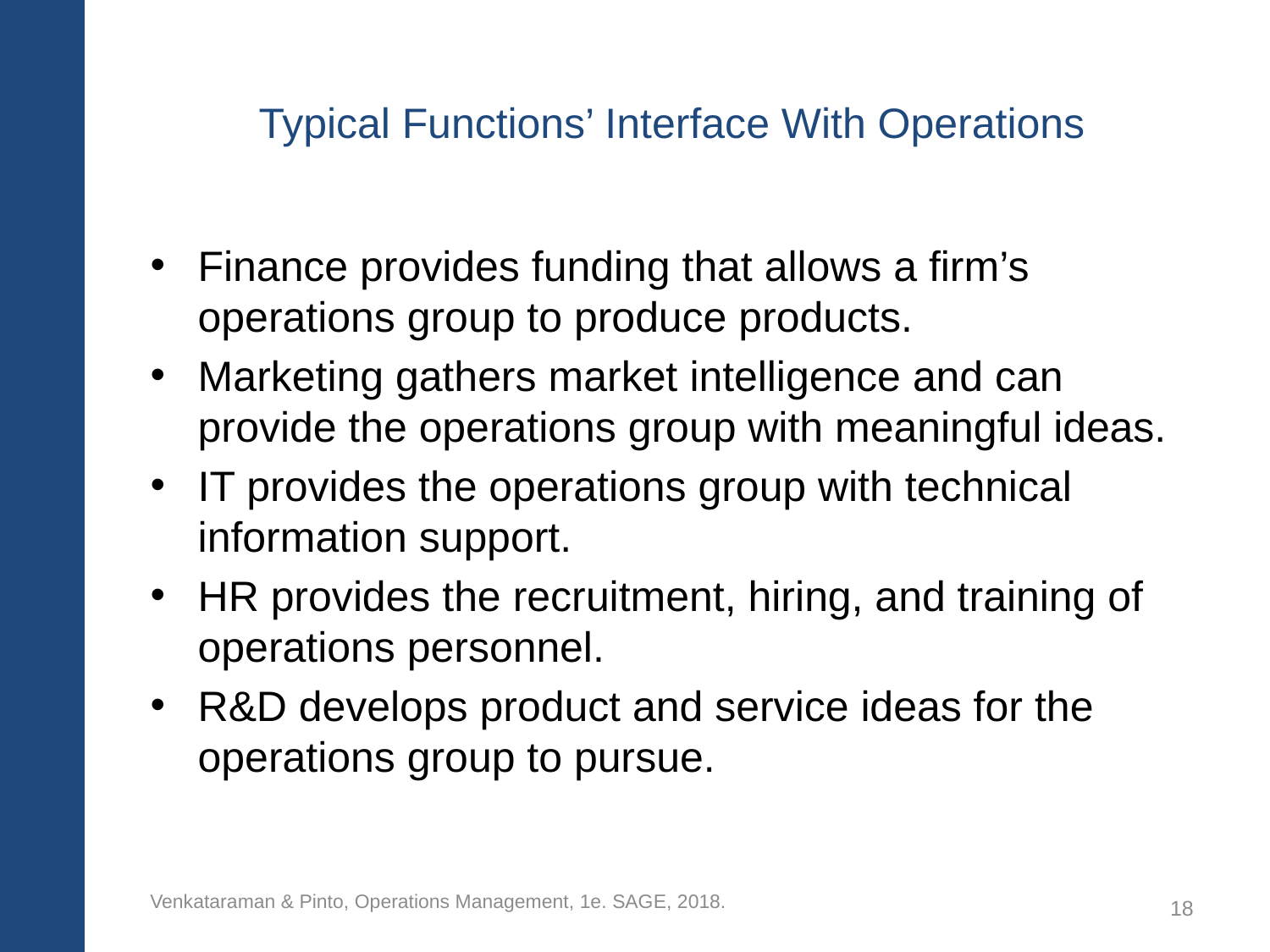

# Typical Functions’ Interface With Operations
Finance provides funding that allows a firm’s operations group to produce products.
Marketing gathers market intelligence and can provide the operations group with meaningful ideas.
IT provides the operations group with technical information support.
HR provides the recruitment, hiring, and training of operations personnel.
R&D develops product and service ideas for the operations group to pursue.
Venkataraman & Pinto, Operations Management, 1e. SAGE, 2018.
18